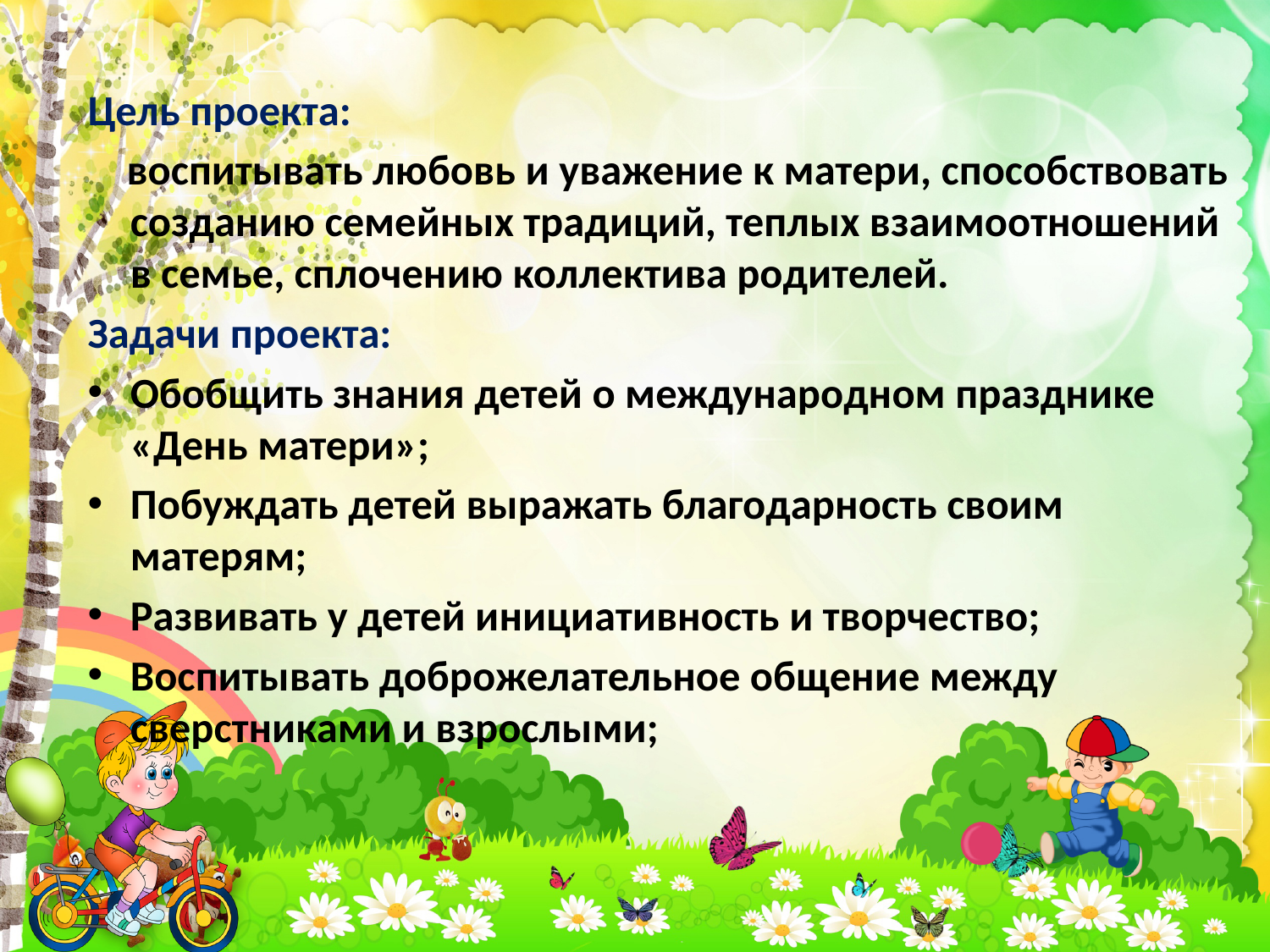

Цель проекта:
    воспитывать любовь и уважение к матери, способствовать созданию семейных традиций, теплых взаимоотношений в семье, сплочению коллектива родителей.
Задачи проекта:
Обобщить знания детей о международном празднике «День матери»;
Побуждать детей выражать благодарность своим матерям;
Развивать у детей инициативность и творчество;
Воспитывать доброжелательное общение между сверстниками и взрослыми;